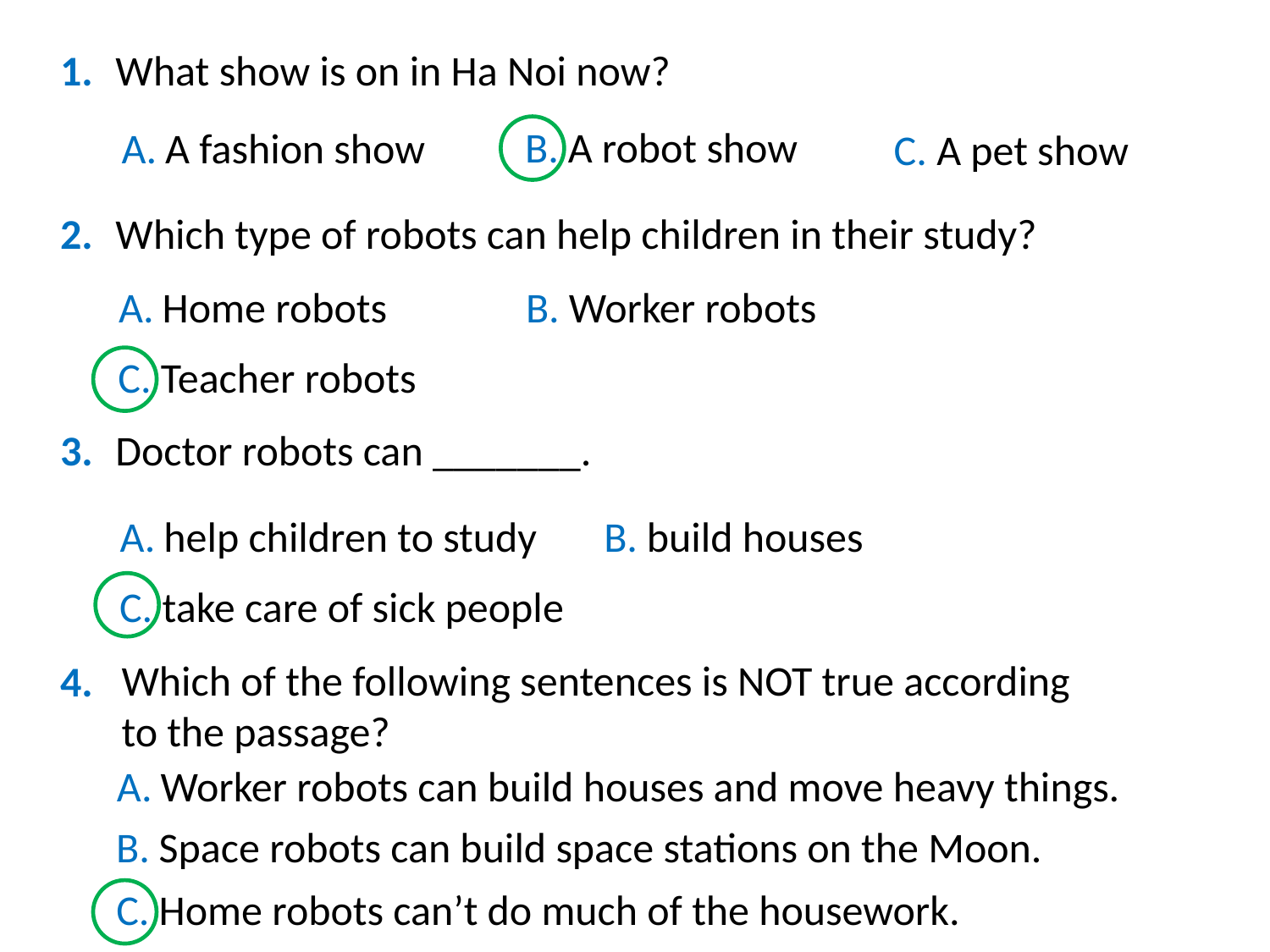

1.
What show is on in Ha Noi now?
B.
A robot show
A.
A fashion show

C.
A pet show
2.
Which type of robots can help children in their study?
A.
Home robots
B.
Worker robots
C.
Teacher robots

3.
Doctor robots can _______.
A.
help children to study
B.
build houses

C.
take care of sick people
Which of the following sentences is NOT true according to the passage?
4.
A.
Worker robots can build houses and move heavy things.
B.
Space robots can build space stations on the Moon.
C.
Home robots can’t do much of the housework.